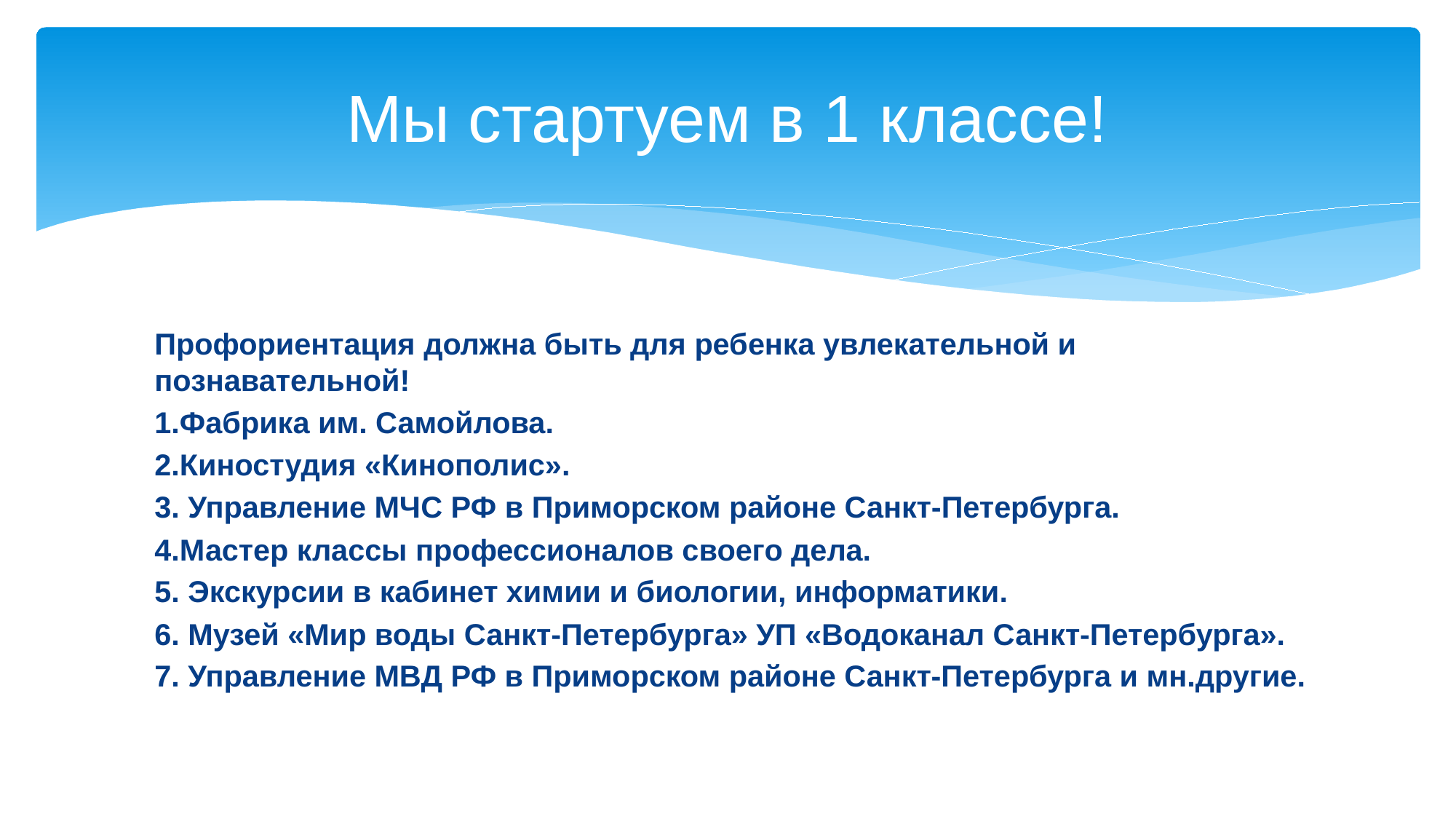

# Мы стартуем в 1 классе!
Профориентация должна быть для ребенка увлекательной и познавательной!
1.Фабрика им. Самойлова.
2.Киностудия «Кинополис».
3. Управление МЧС РФ в Приморском районе Санкт-Петербурга.
4.Мастер классы профессионалов своего дела.
5. Экскурсии в кабинет химии и биологии, информатики.
6. Музей «Мир воды Санкт-Петербурга» УП «Водоканал Санкт-Петербурга».
7. Управление МВД РФ в Приморском районе Санкт-Петербурга и мн.другие.